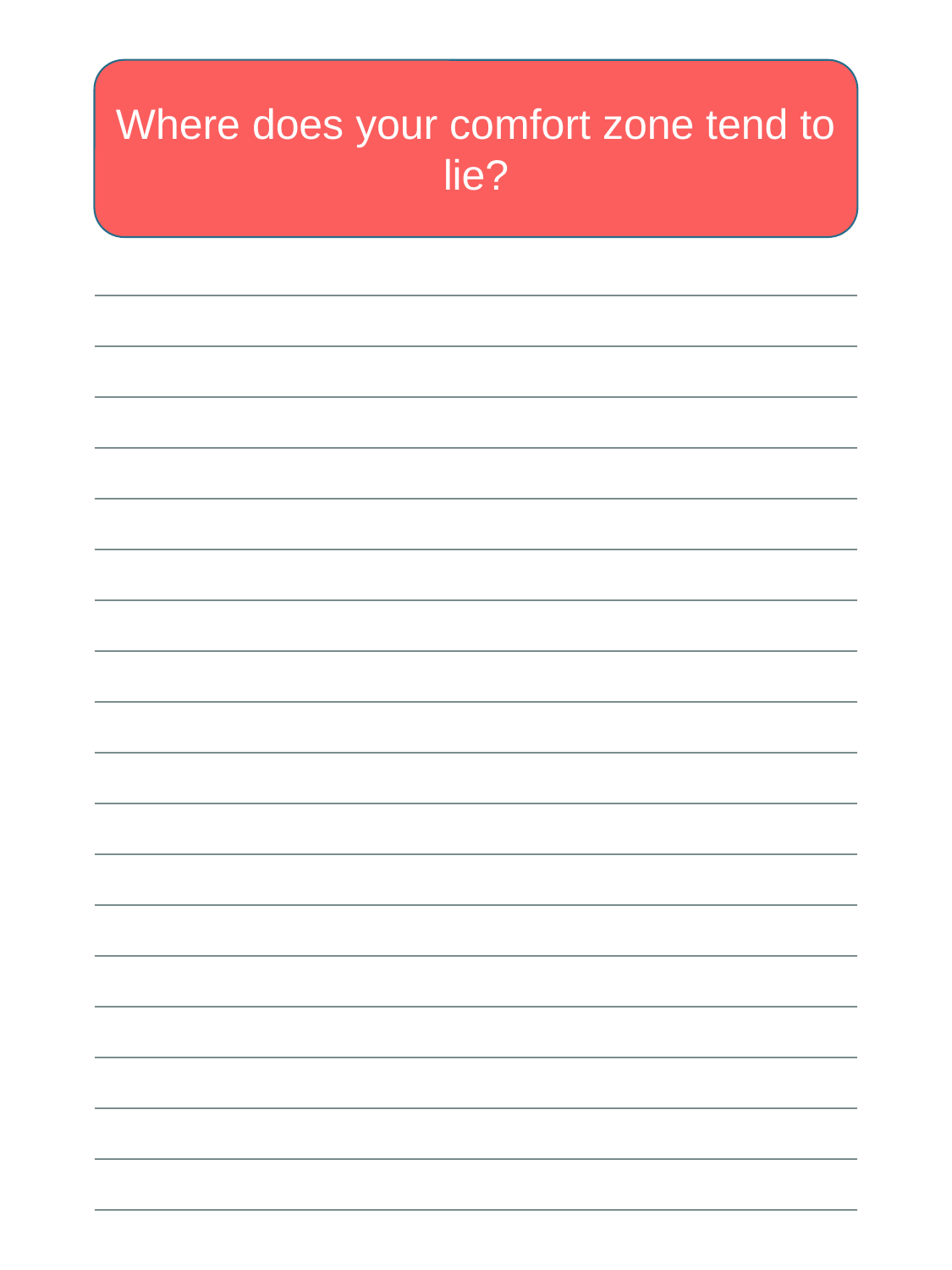

Where does your comfort zone tend to lie?
|  |
| --- |
|  |
|  |
|  |
|  |
|  |
|  |
|  |
|  |
|  |
|  |
|  |
|  |
|  |
|  |
|  |
|  |
|  |